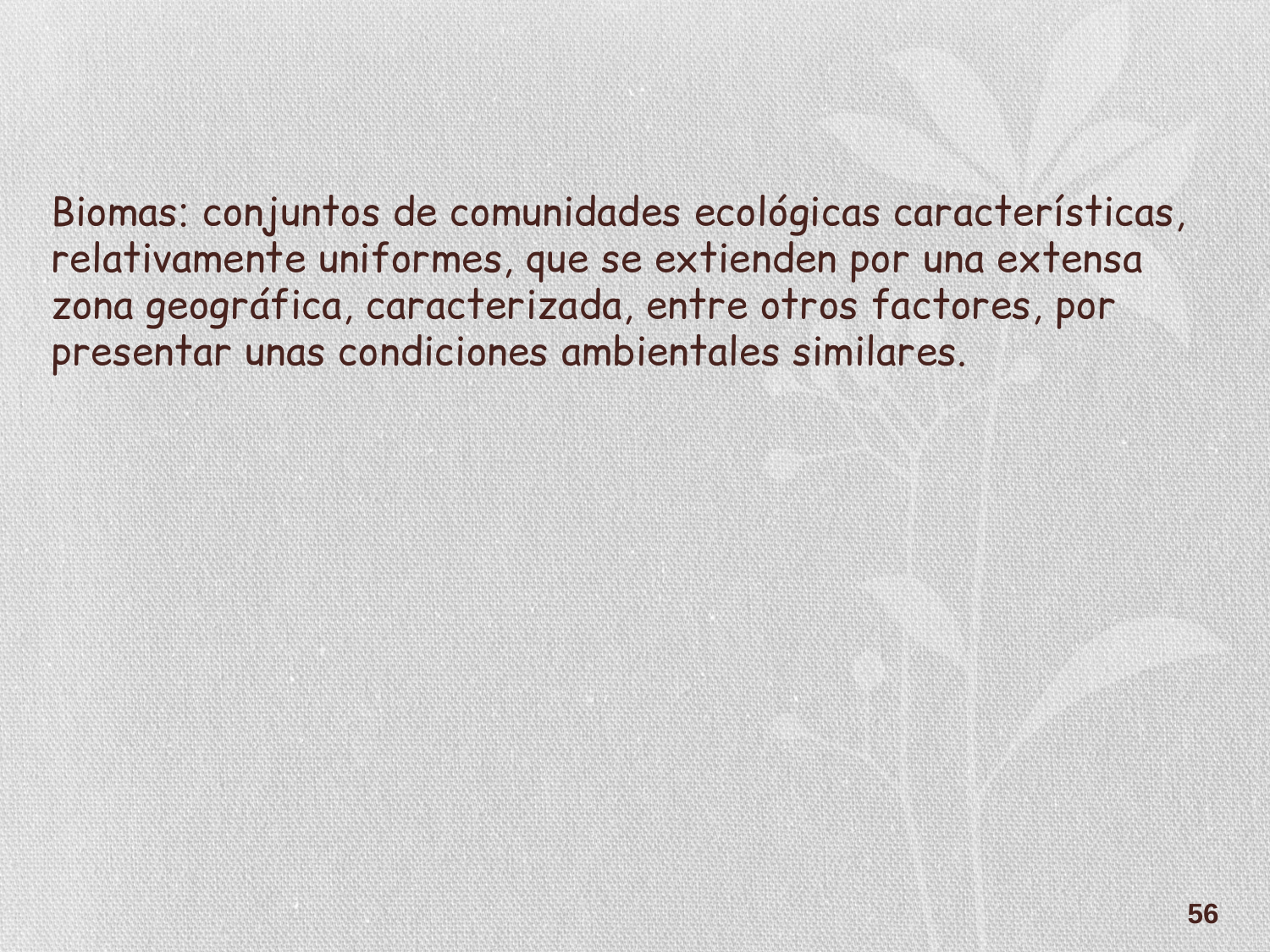

Biomas: conjuntos de comunidades ecológicas características, relativamente uniformes, que se extienden por una extensa zona geográfica, caracterizada, entre otros factores, por presentar unas condiciones ambientales similares.

56